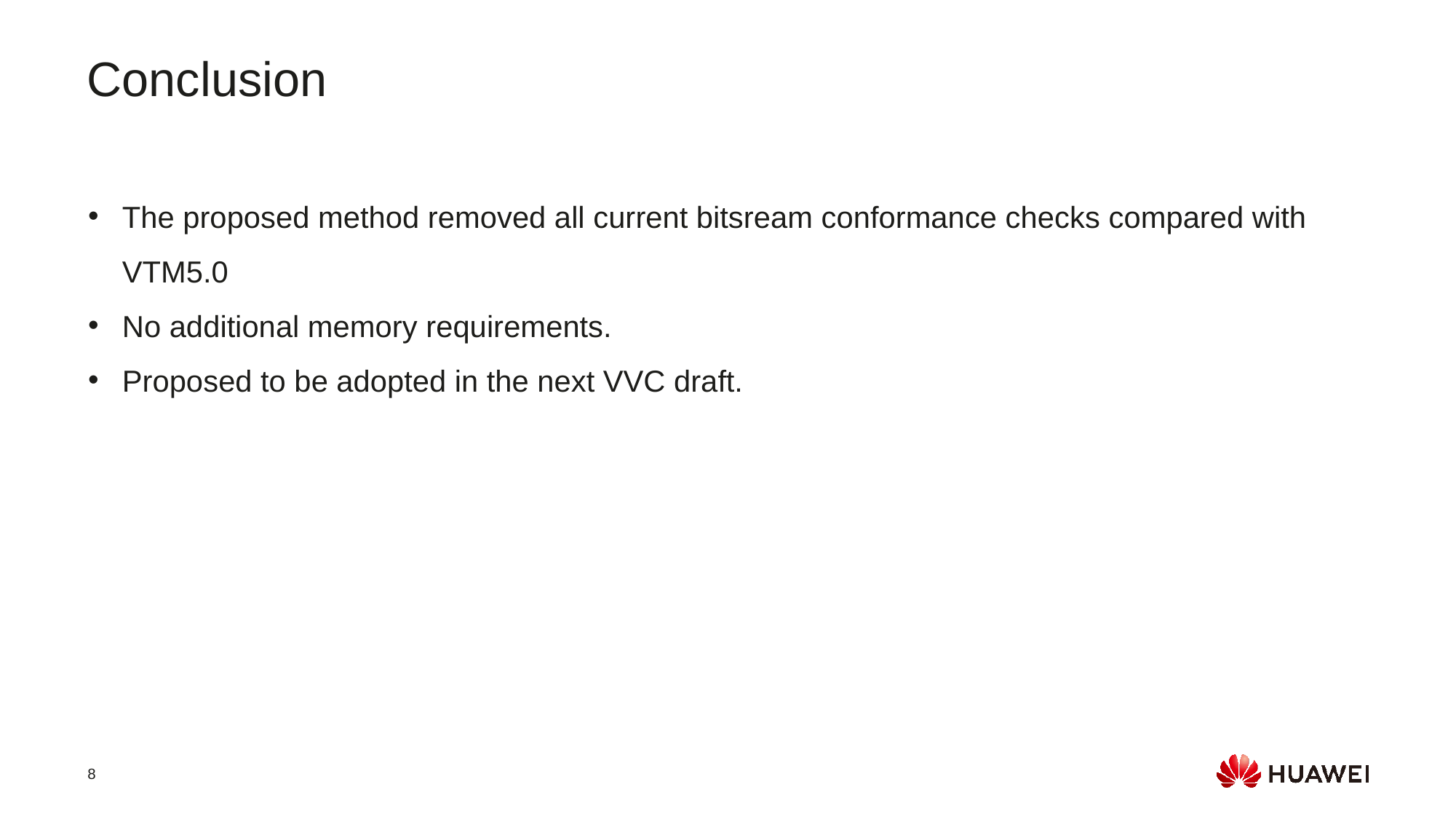

Conclusion
The proposed method removed all current bitsream conformance checks compared with VTM5.0
No additional memory requirements.
Proposed to be adopted in the next VVC draft.